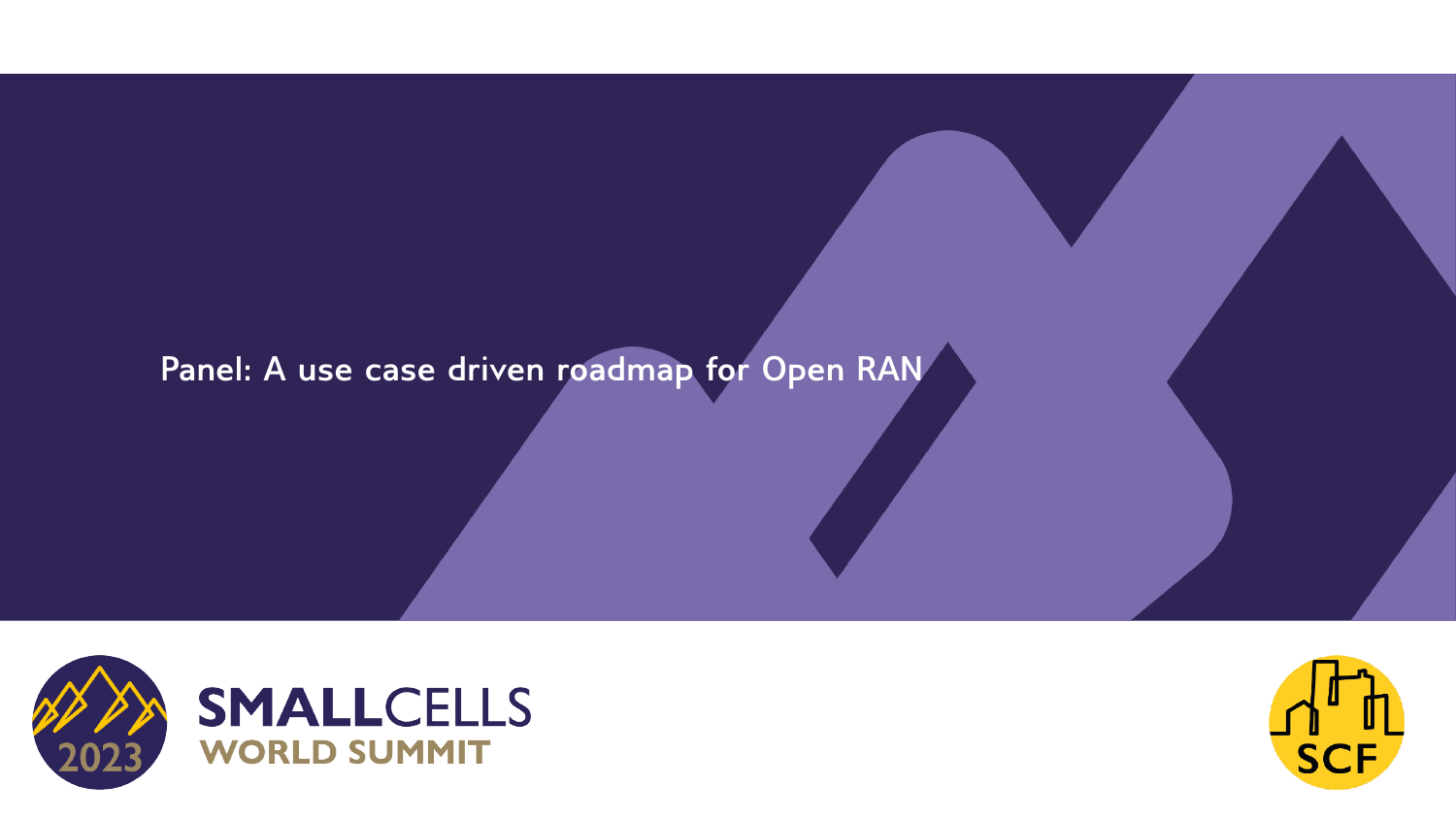

# Panel: A use case driven roadmap for Open RAN